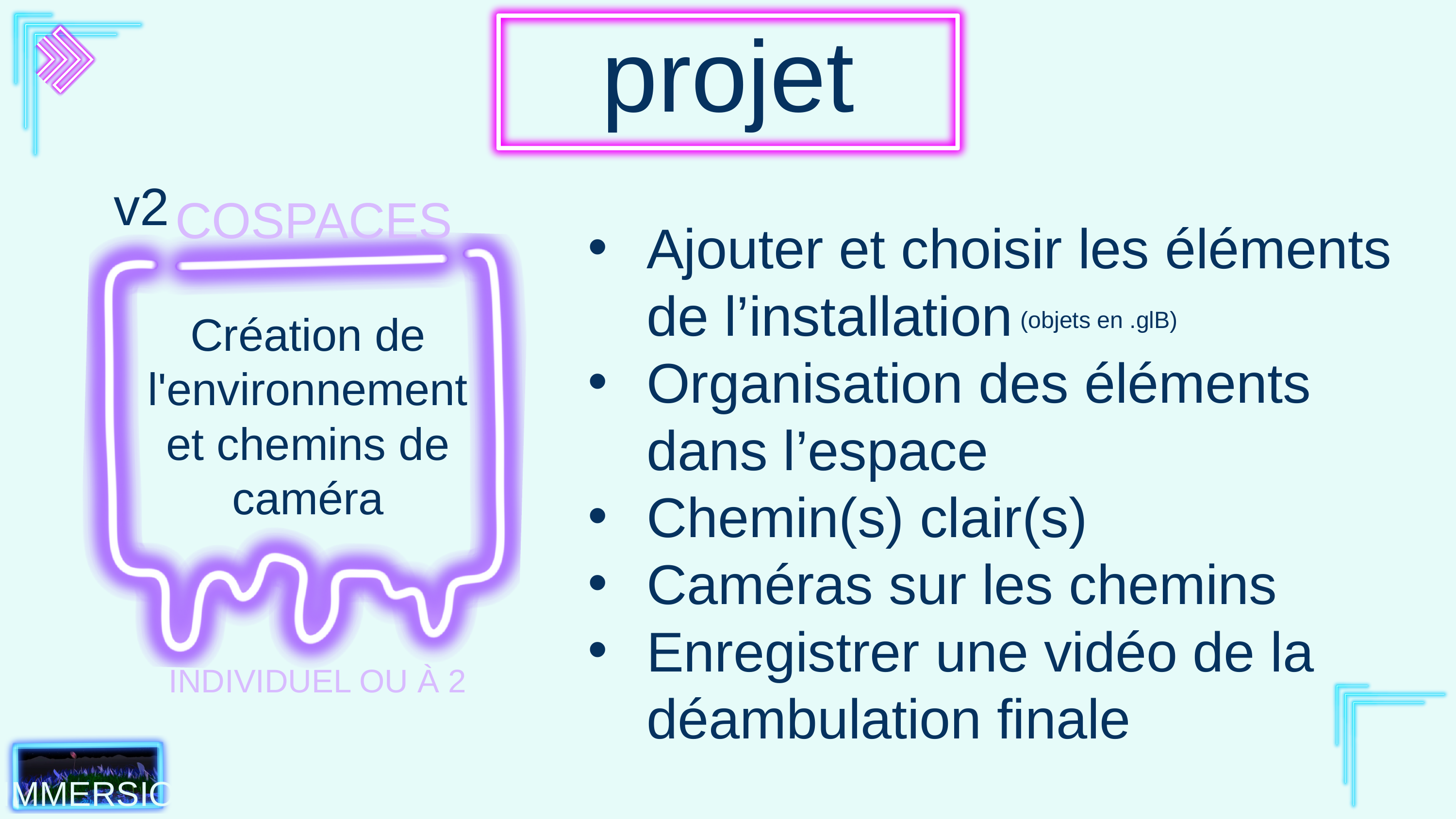

projet
COSPACES
v2

Création de l'environnement et chemins de caméra
INDIVIDUEL OU À 2
Ajouter et choisir les éléments de l’installation
Organisation des éléments dans l’espace
Chemin(s) clair(s)
Caméras sur les chemins
Enregistrer une vidéo de la déambulation finale
(objets en .glB)

IMMERSION